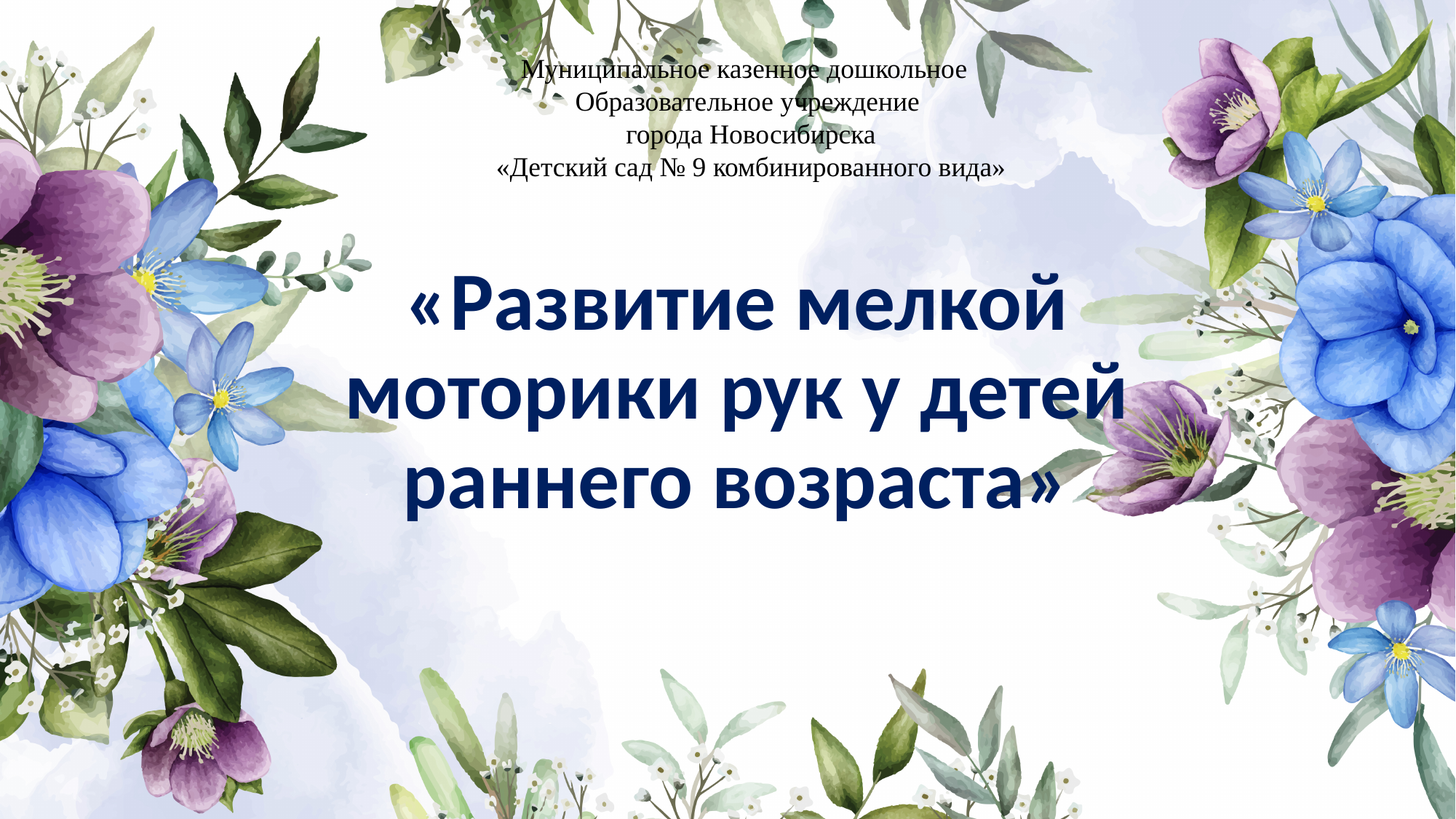

Муниципальное казенное дошкольное
Образовательное учреждение
 города Новосибирска
 «Детский сад № 9 комбинированного вида»
# «Развитие мелкой моторики рук у детей раннего возраста»